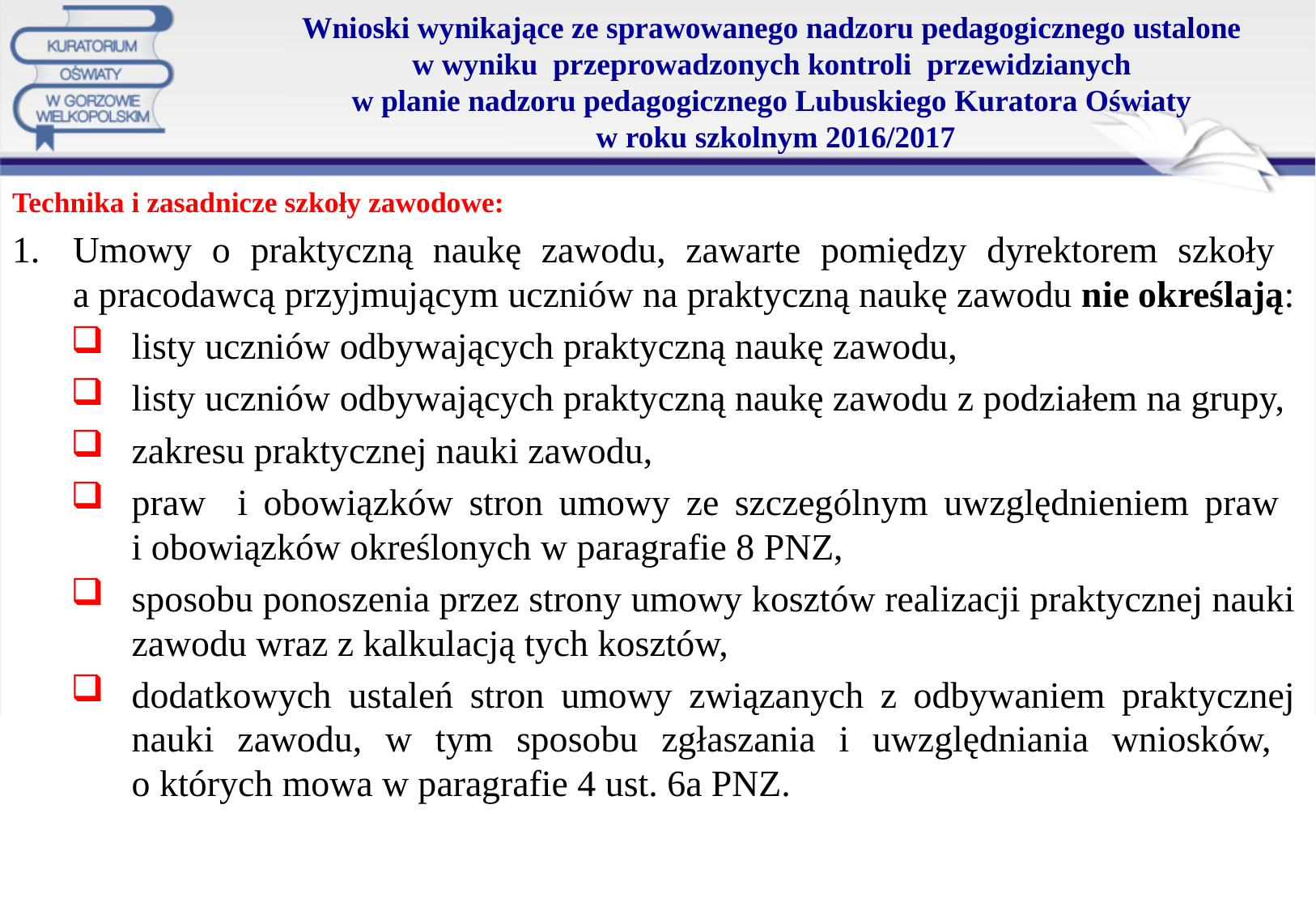

# Wnioski wynikające ze sprawowanego nadzoru pedagogicznego ustalone w wyniku  przeprowadzonych kontroli  przewidzianych w planie nadzoru pedagogicznego Lubuskiego Kuratora Oświaty w roku szkolnym 2016/2017
Technika i zasadnicze szkoły zawodowe:
Umowy o praktyczną naukę zawodu, zawarte pomiędzy dyrektorem szkoły
a pracodawcą przyjmującym uczniów na praktyczną naukę zawodu nie określają:
listy uczniów odbywających praktyczną naukę zawodu,
listy uczniów odbywających praktyczną naukę zawodu z podziałem na grupy,
zakresu praktycznej nauki zawodu,
praw  i obowiązków stron umowy ze szczególnym uwzględnieniem praw
i obowiązków określonych w paragrafie 8 PNZ,
sposobu ponoszenia przez strony umowy kosztów realizacji praktycznej nauki zawodu wraz z kalkulacją tych kosztów,
dodatkowych ustaleń stron umowy związanych z odbywaniem praktycznej nauki zawodu, w tym sposobu zgłaszania i uwzględniania wniosków,
o których mowa w paragrafie 4 ust. 6a PNZ.